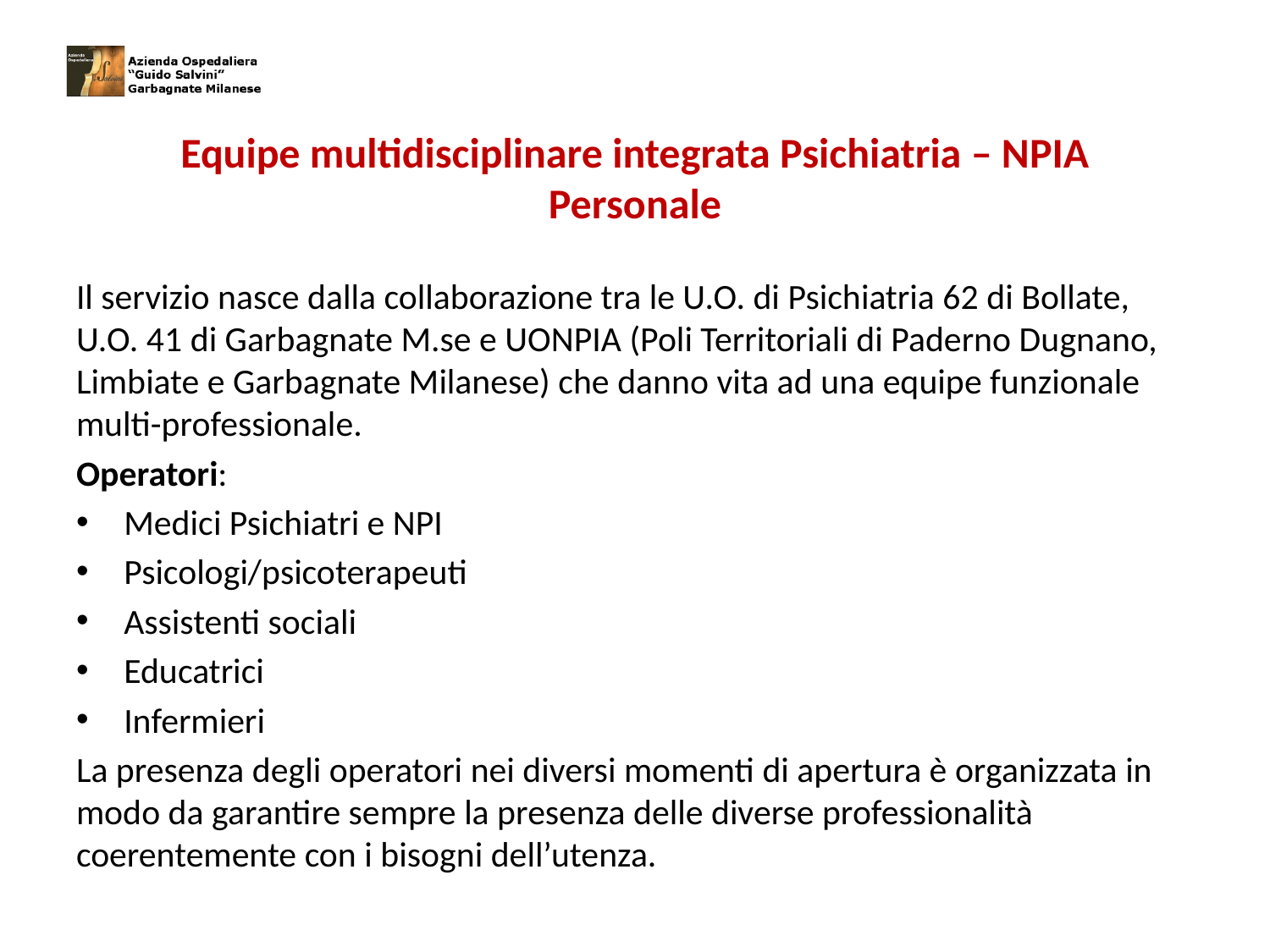

# Equipe multidisciplinare integrata Psichiatria – NPIA Personale
Il servizio nasce dalla collaborazione tra le U.O. di Psichiatria 62 di Bollate, U.O. 41 di Garbagnate M.se e UONPIA (Poli Territoriali di Paderno Dugnano, Limbiate e Garbagnate Milanese) che danno vita ad una equipe funzionale multi-professionale.
Operatori:
Medici Psichiatri e NPI
Psicologi/psicoterapeuti
Assistenti sociali
Educatrici
Infermieri
La presenza degli operatori nei diversi momenti di apertura è organizzata in modo da garantire sempre la presenza delle diverse professionalità coerentemente con i bisogni dell’utenza.